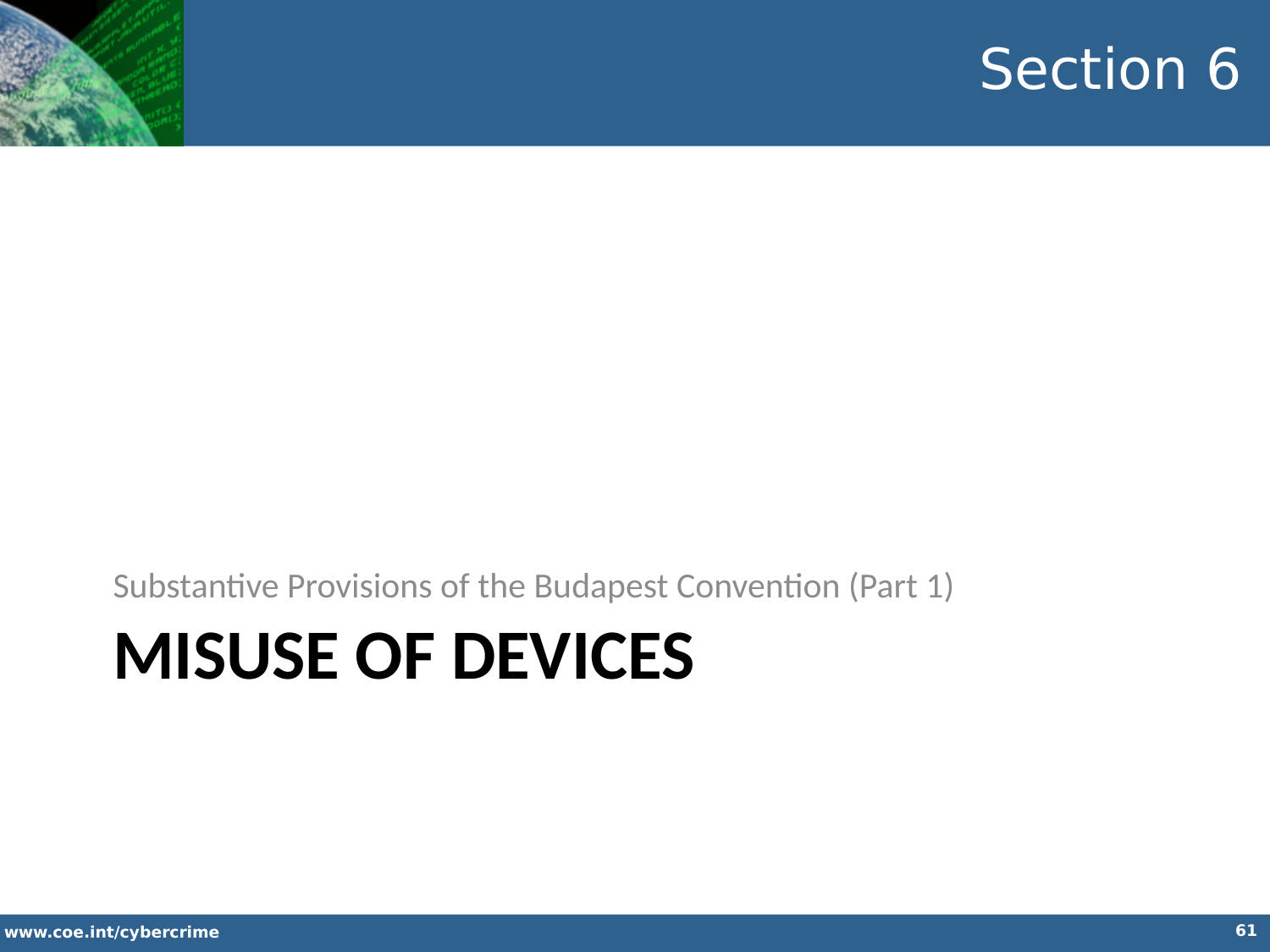

Section 6
Substantive Provisions of the Budapest Convention (Part 1)
# Misuse of Devices